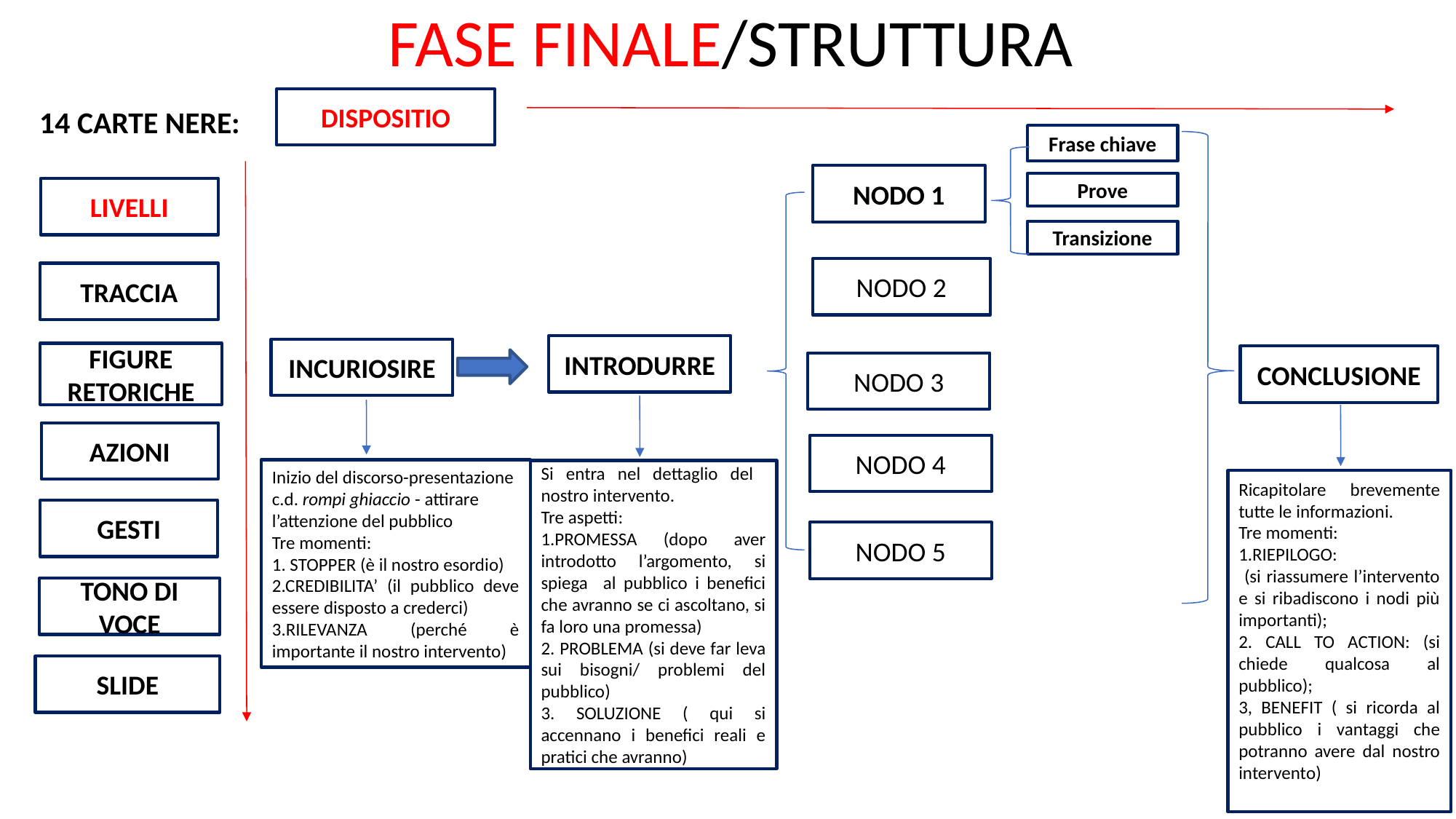

FASE FINALE/STRUTTURA
DISPOSITIO
14 CARTE NERE:

Frase chiave

NODO 1
Prove
LIVELLI

Transizione
NODO 2
TRACCIA
INTRODURRE
INCURIOSIRE
FIGURE RETORICHE
CONCLUSIONE

NODO 3

AZIONI
NODO 4
Inizio del discorso-presentazione c.d. rompi ghiaccio - attirare l’attenzione del pubblico
Tre momenti:
1. STOPPER (è il nostro esordio)
2.CREDIBILITA’ (il pubblico deve essere disposto a crederci)
3.RILEVANZA (perché è importante il nostro intervento)
Si entra nel dettaglio del  nostro intervento.
Tre aspetti:
1.PROMESSA (dopo aver introdotto l’argomento, si spiega  al pubblico i benefici che avranno se ci ascoltano, si fa loro una promessa)
2. PROBLEMA (si deve far leva sui bisogni/ problemi del pubblico)
3. SOLUZIONE ( qui si accennano i benefici reali e pratici che avranno)
Ricapitolare brevemente tutte le informazioni.
Tre momenti:
1.RIEPILOGO:
 (si riassumere l’intervento e si ribadiscono i nodi più importanti);
2. CALL TO ACTION: (si chiede qualcosa al pubblico);
3, BENEFIT ( si ricorda al pubblico i vantaggi che potranno avere dal nostro intervento)

GESTI
NODO 5
TONO DI VOCE
SLIDE